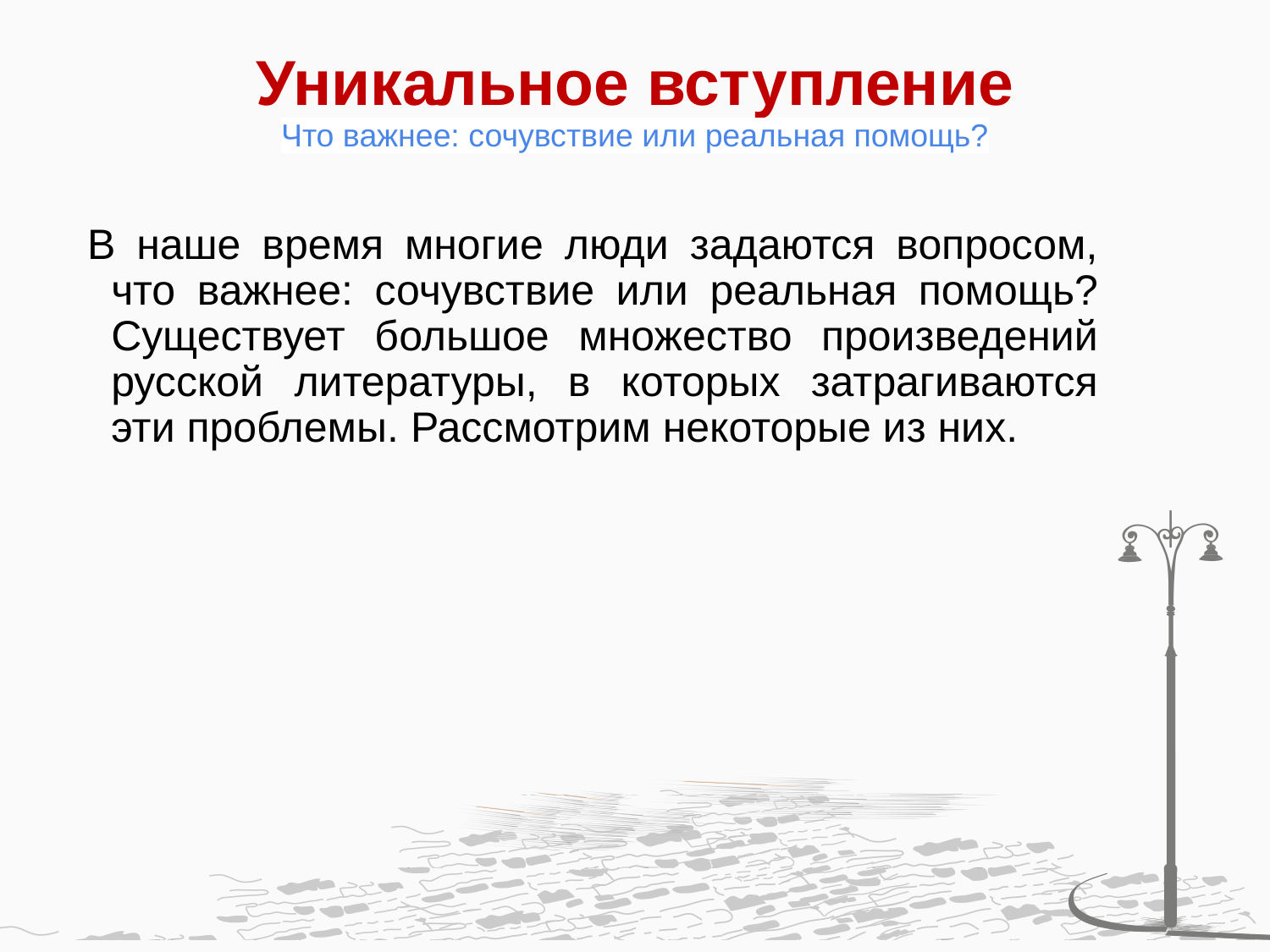

# Уникальное вступление Что важнее: сочувствие или реальная помощь?
В наше время многие люди задаются вопросом, что важнее: сочувствие или реальная помощь? Существует большое множество произведений русской литературы, в которых затрагиваются эти проблемы. Рассмотрим некоторые из них.